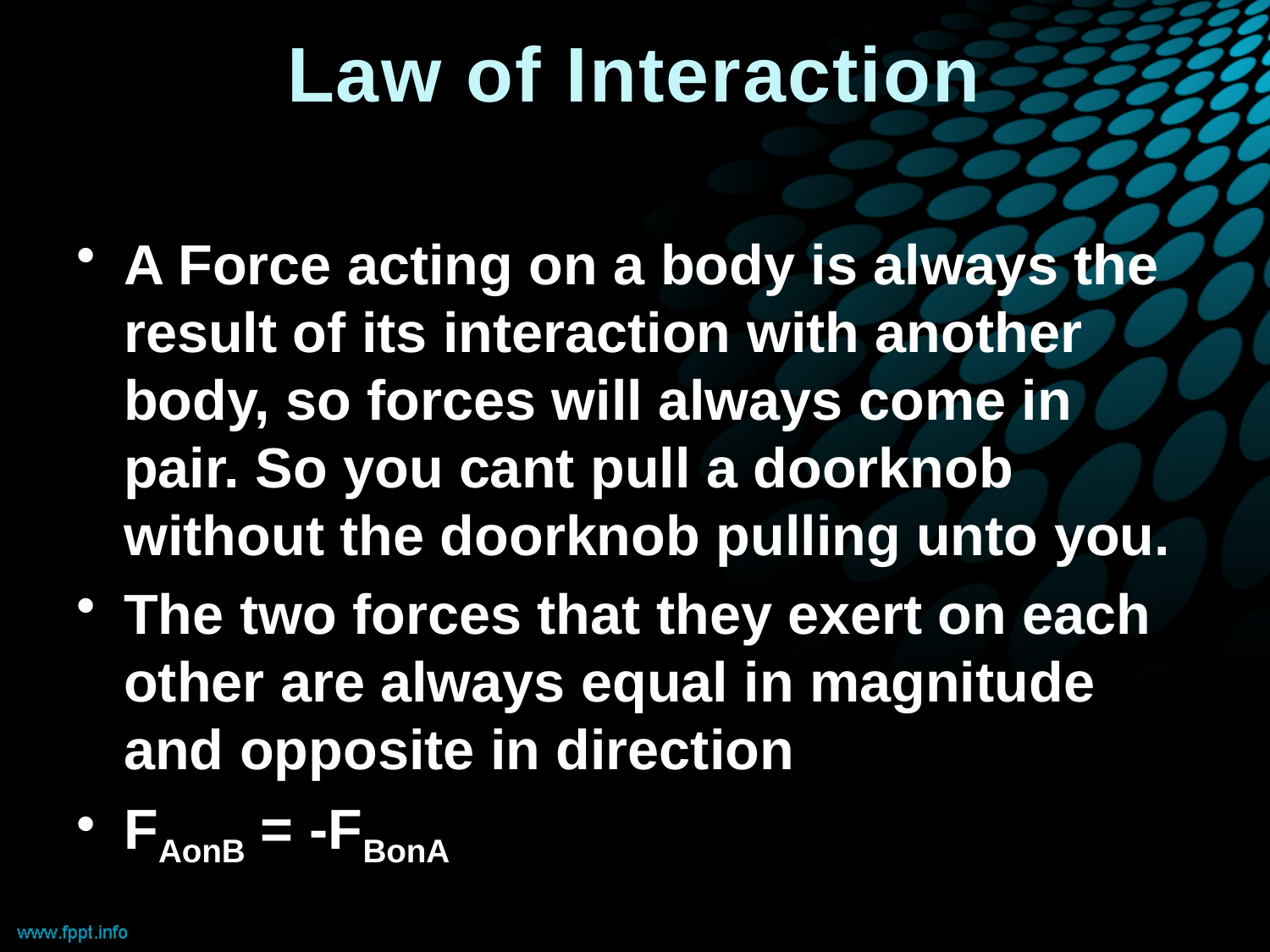

# Law of Interaction
A Force acting on a body is always the result of its interaction with another body, so forces will always come in pair. So you cant pull a doorknob without the doorknob pulling unto you.
The two forces that they exert on each other are always equal in magnitude and opposite in direction
FAonB = -FBonA